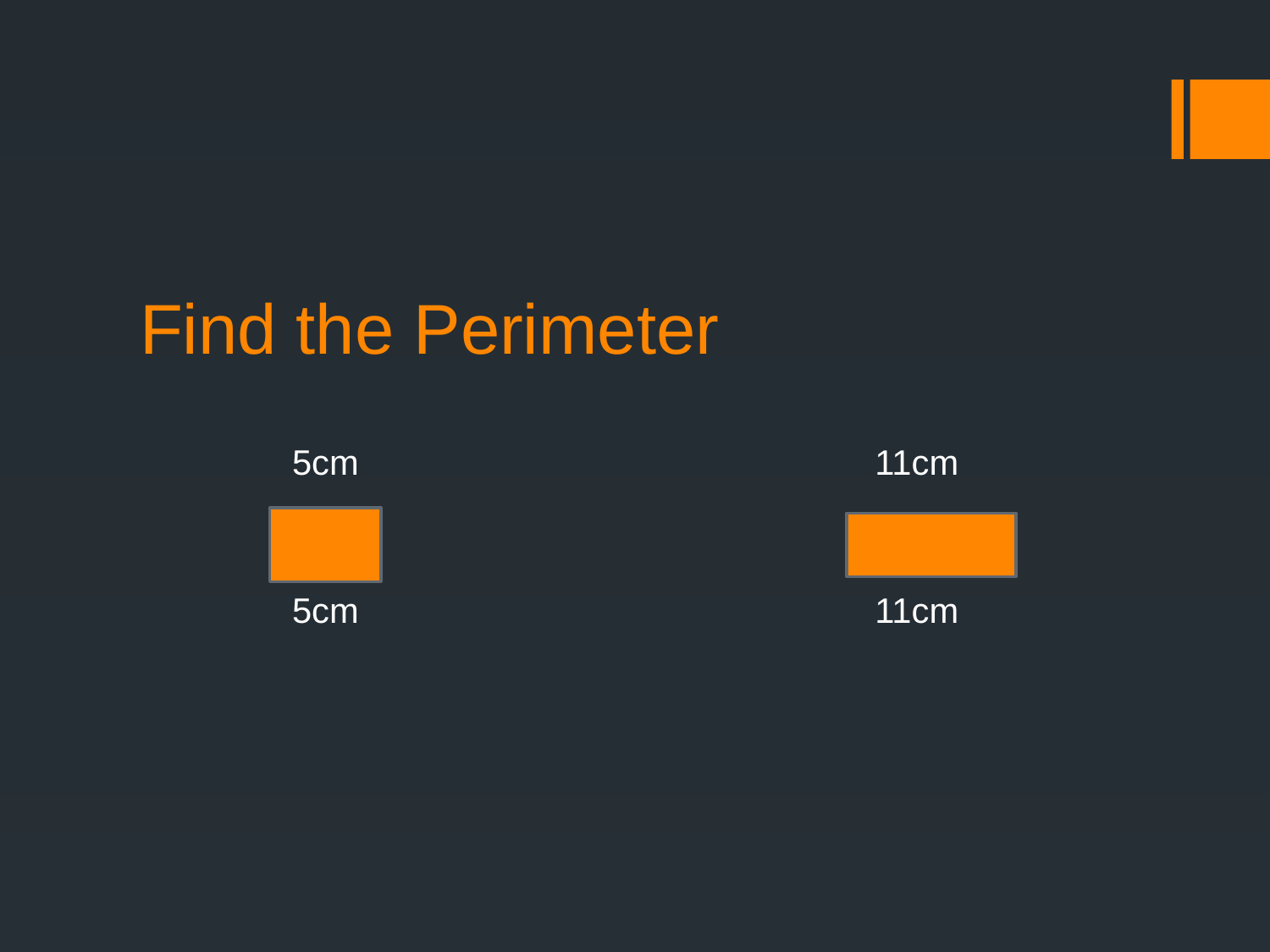

# Find the Perimeter

               5cm                                                     11cm

               5cm                                                     11cm